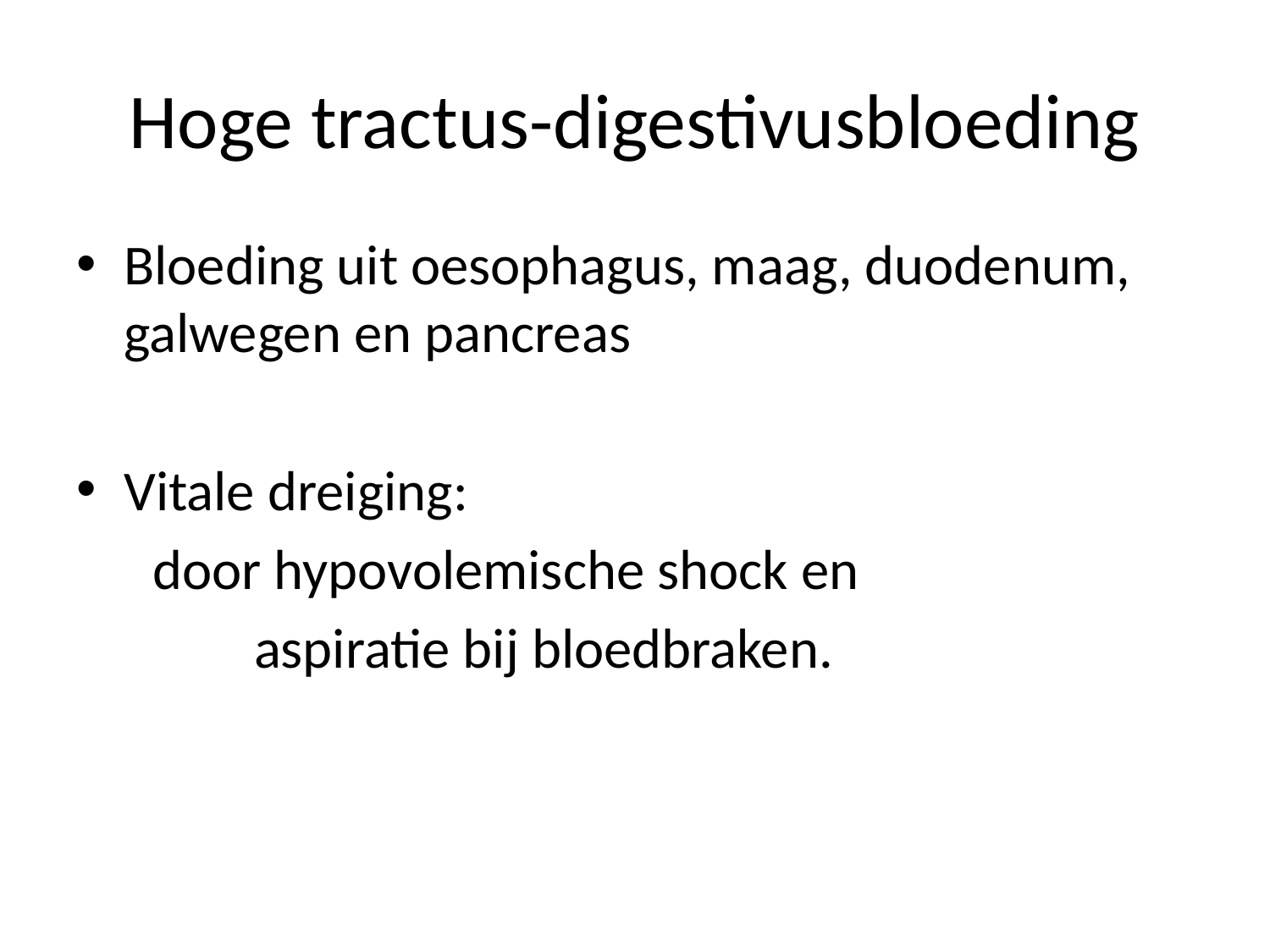

# Hoge tractus-digestivusbloeding
Bloeding uit oesophagus, maag, duodenum, galwegen en pancreas

Vitale dreiging:
      door hypovolemische shock en
              aspiratie bij bloedbraken.